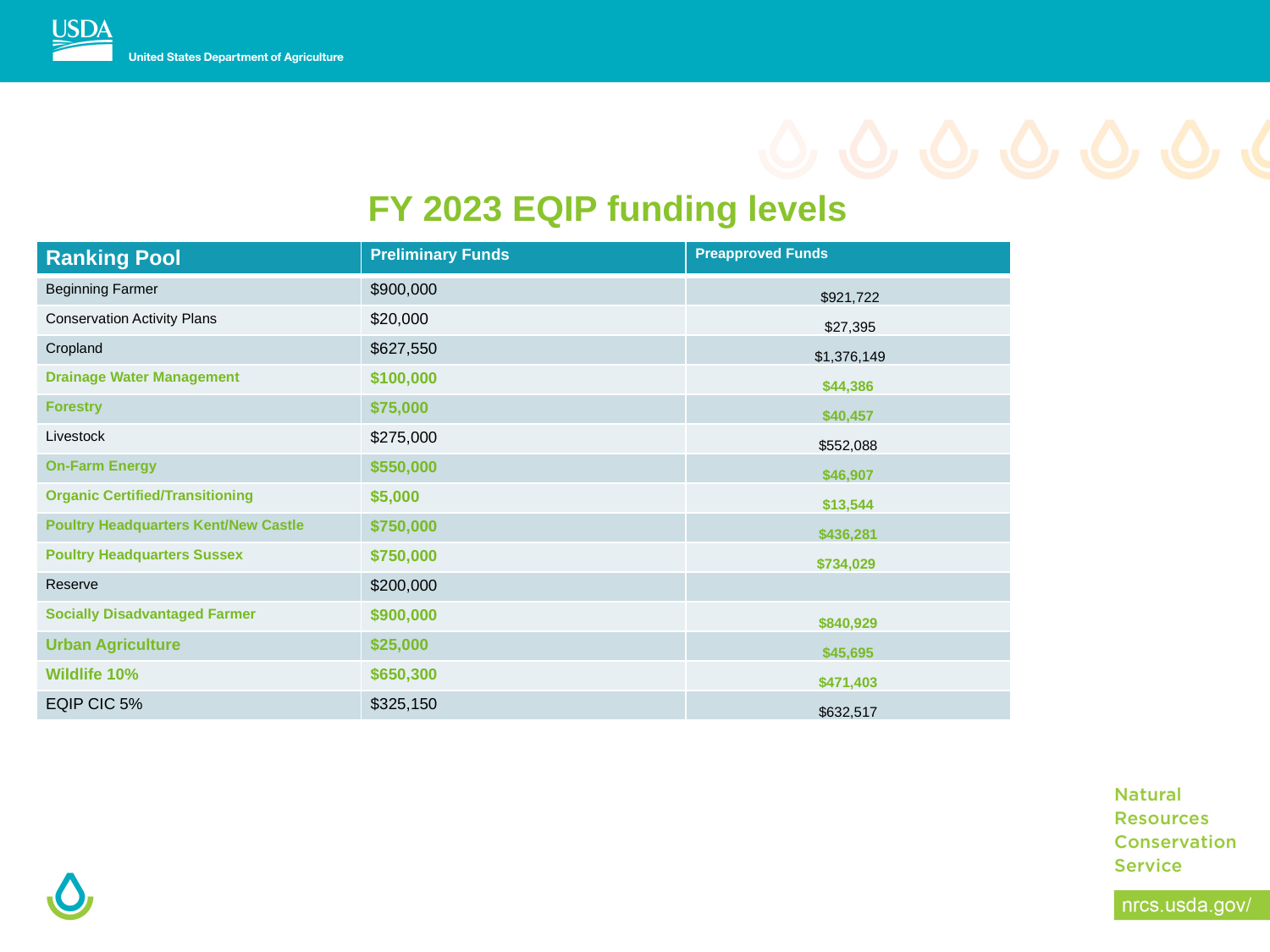

# FY 2023 EQIP funding levels
| Ranking Pool | Preliminary Funds | Preapproved Funds |
| --- | --- | --- |
| Beginning Farmer | $900,000 | $921,722 |
| Conservation Activity Plans | $20,000 | $27,395 |
| Cropland | $627,550 | $1,376,149 |
| Drainage Water Management | $100,000 | $44,386 |
| Forestry | $75,000 | $40,457 |
| Livestock | $275,000 | $552,088 |
| On-Farm Energy | $550,000 | $46,907 |
| Organic Certified/Transitioning | $5,000 | $13,544 |
| Poultry Headquarters Kent/New Castle | $750,000 | $436,281 |
| Poultry Headquarters Sussex | $750,000 | $734,029 |
| Reserve | $200,000 |  |
| Socially Disadvantaged Farmer | $900,000 | $840,929 |
| Urban Agriculture | $25,000 | $45,695 |
| Wildlife 10% | $650,300 | $471,403 |
| EQIP CIC 5% | $325,150 | $632,517 |